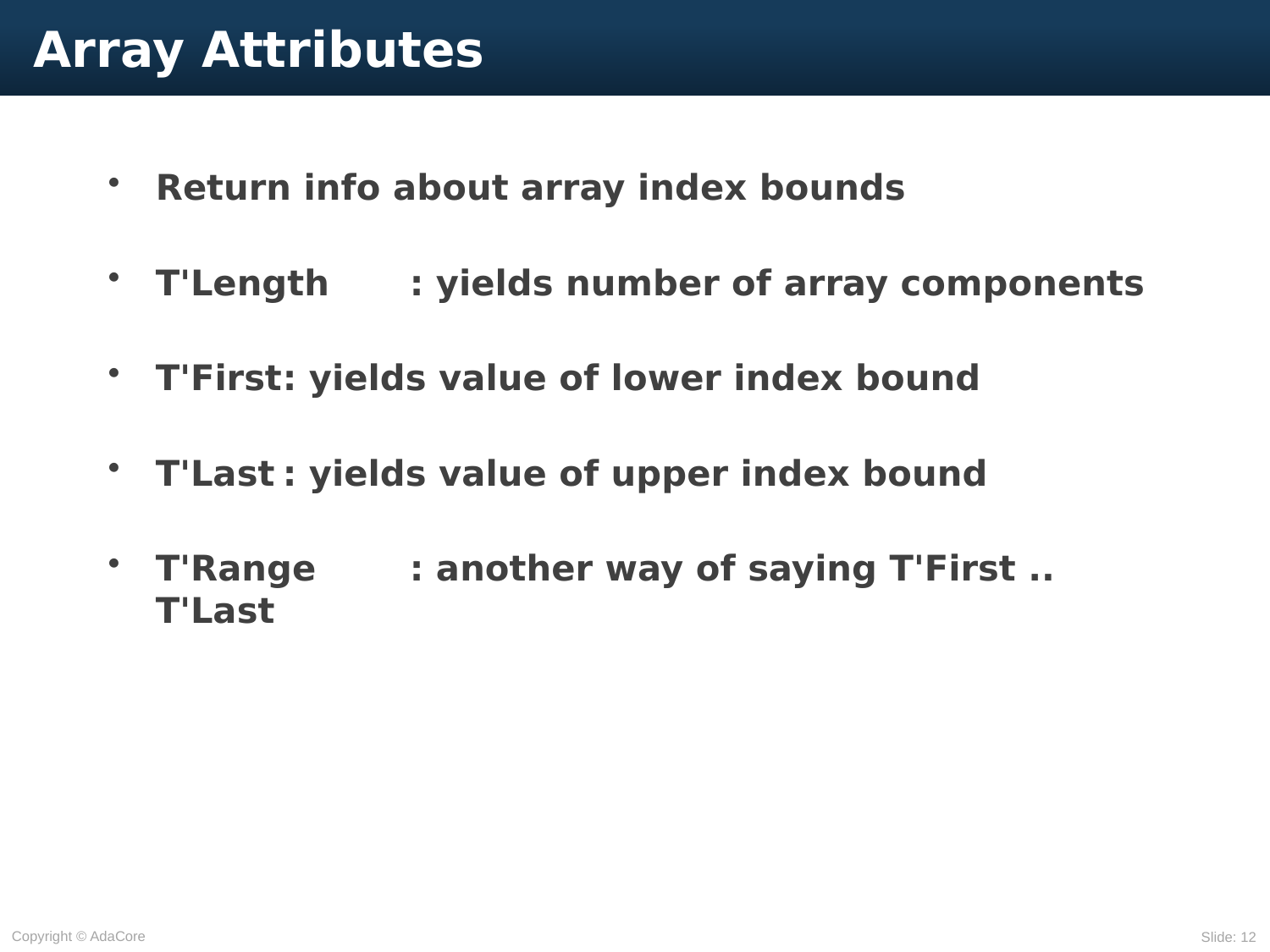

# Array Attributes
Return info about array index bounds
T'Length	: yields number of array components
T'First	: yields value of lower index bound
T'Last	: yields value of upper index bound
T'Range	: another way of saying T'First .. T'Last